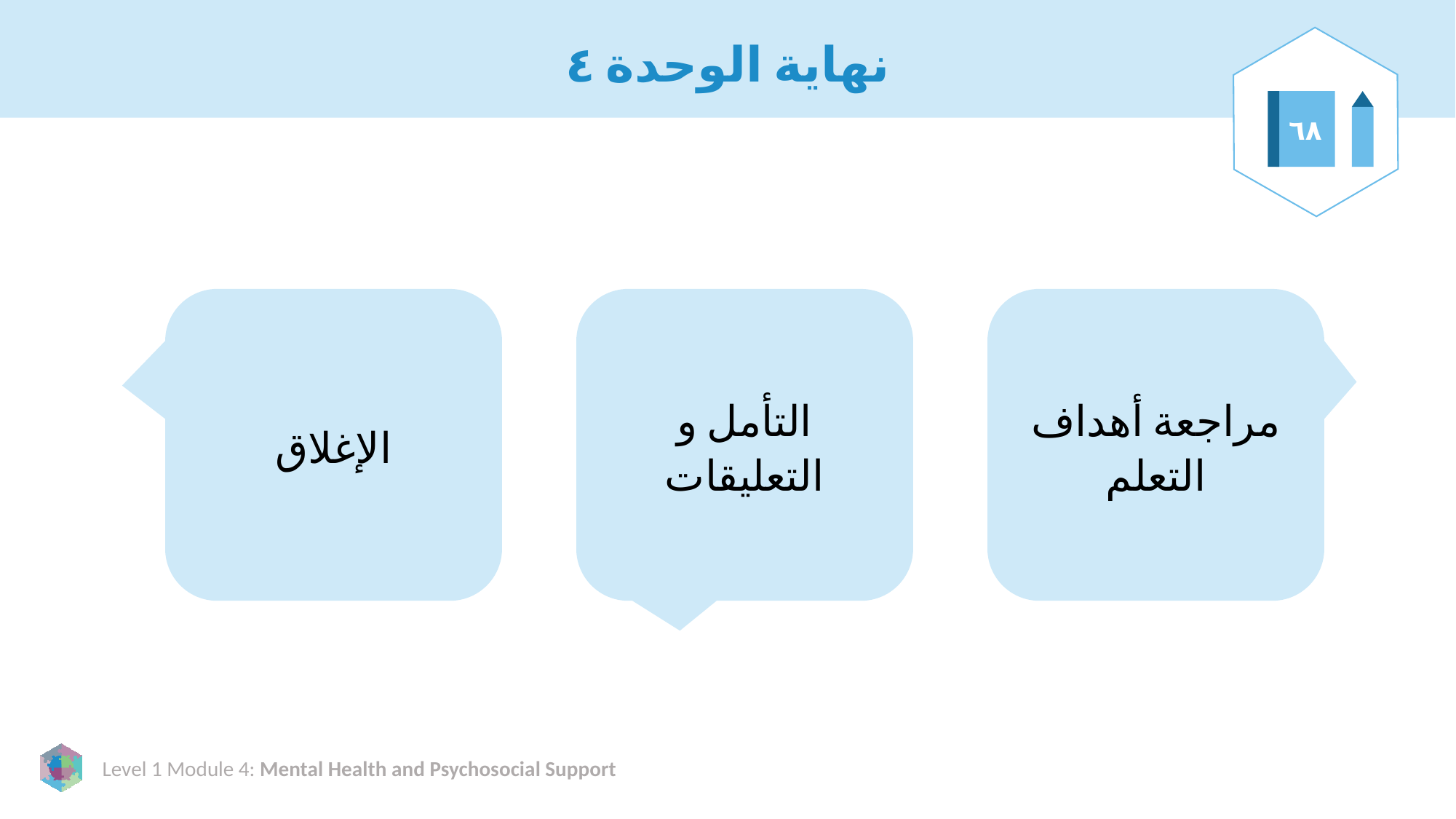

# نهاية الوحدة ٤

٦٨

الإغلاق
التأمل و التعليقات
مراجعة أهداف التعلم